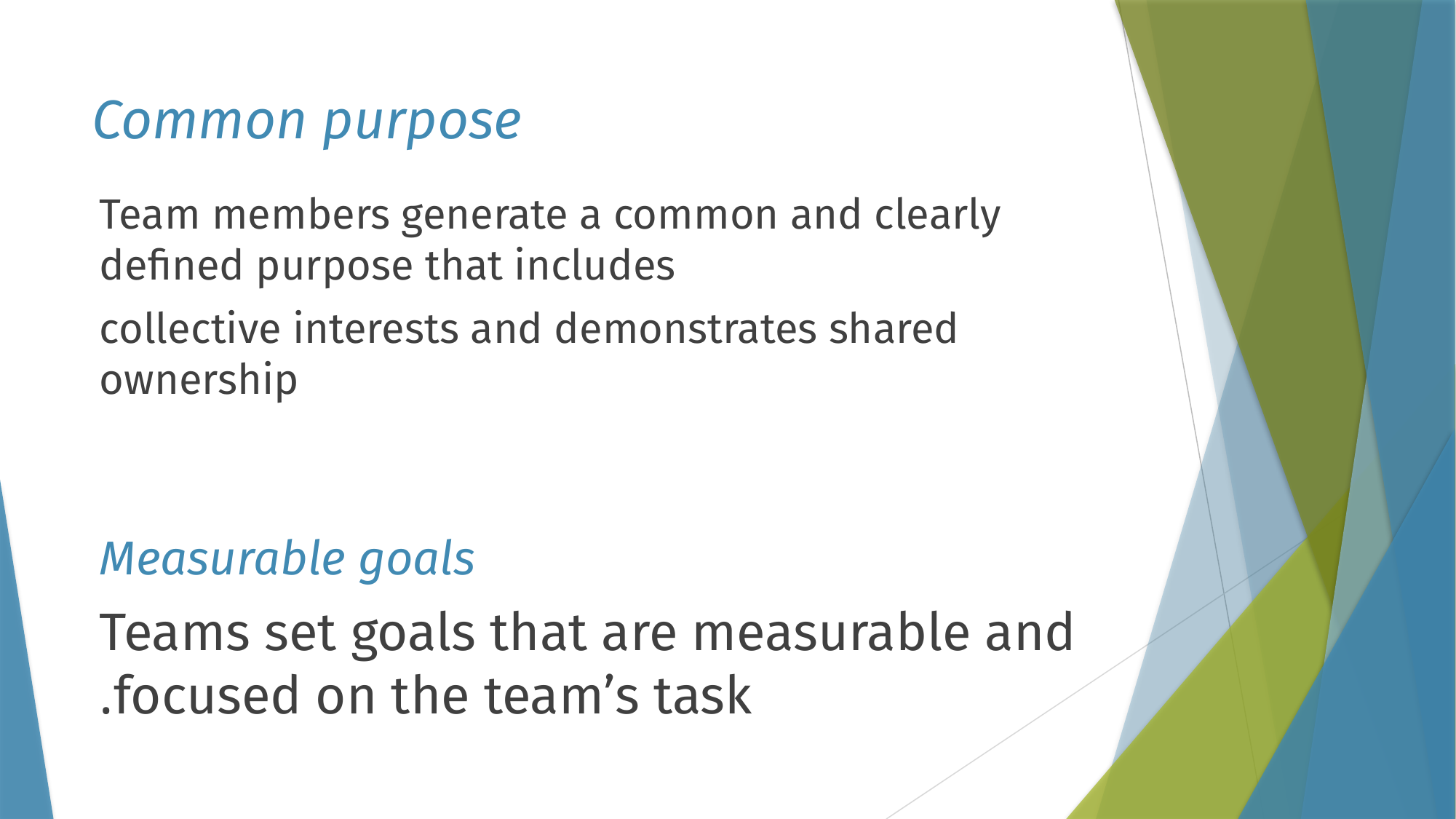

# Common purpose
Team members generate a common and clearly defined purpose that includes
collective interests and demonstrates shared ownership

Measurable goals
Teams set goals that are measurable and focused on the team’s task.